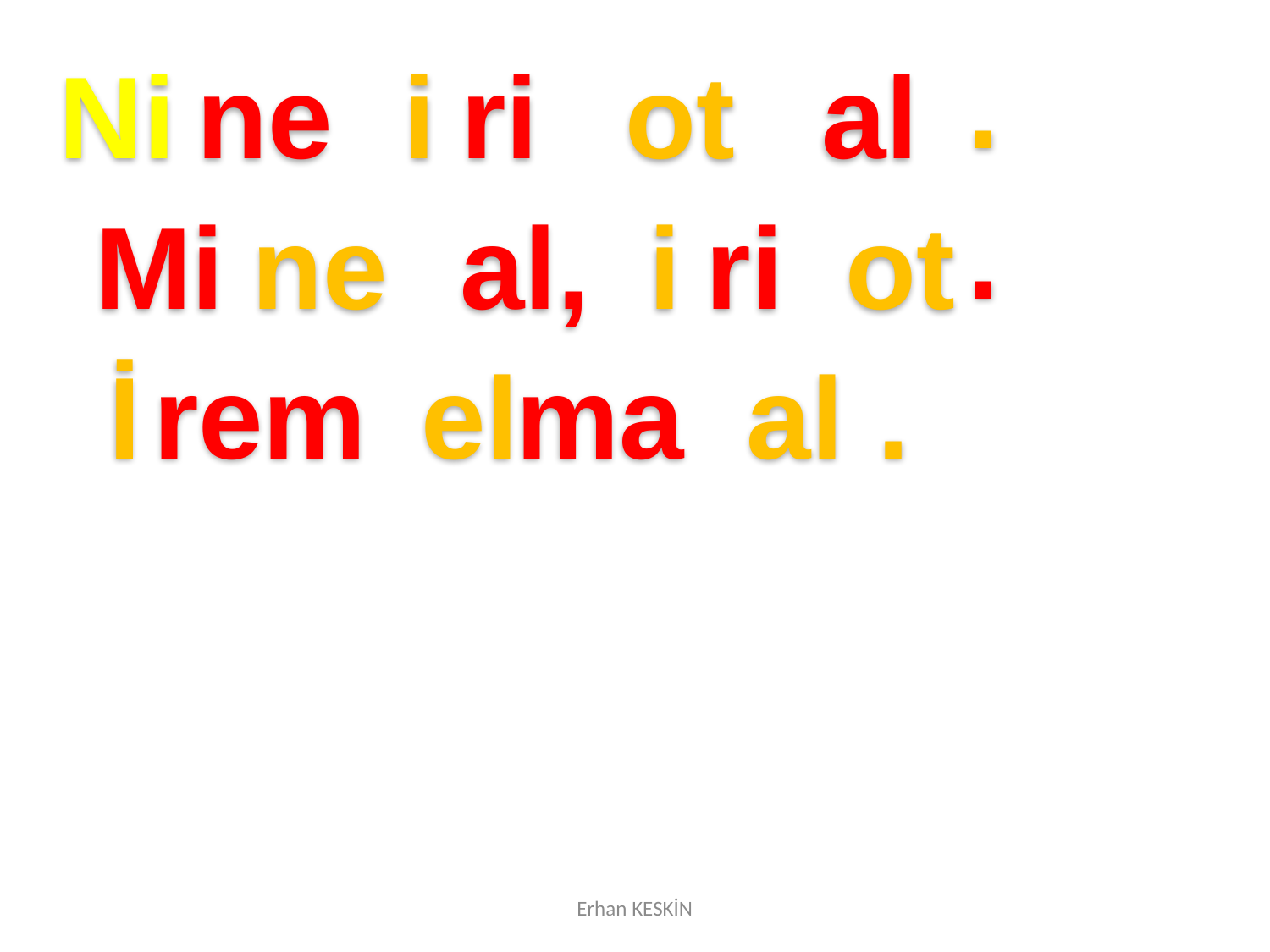

.
Ni
ne
i
ri
ot
al
.
Mi
ne
al,
i
ri
ot
İ
rem
el
ma
al
.
Erhan KESKİN